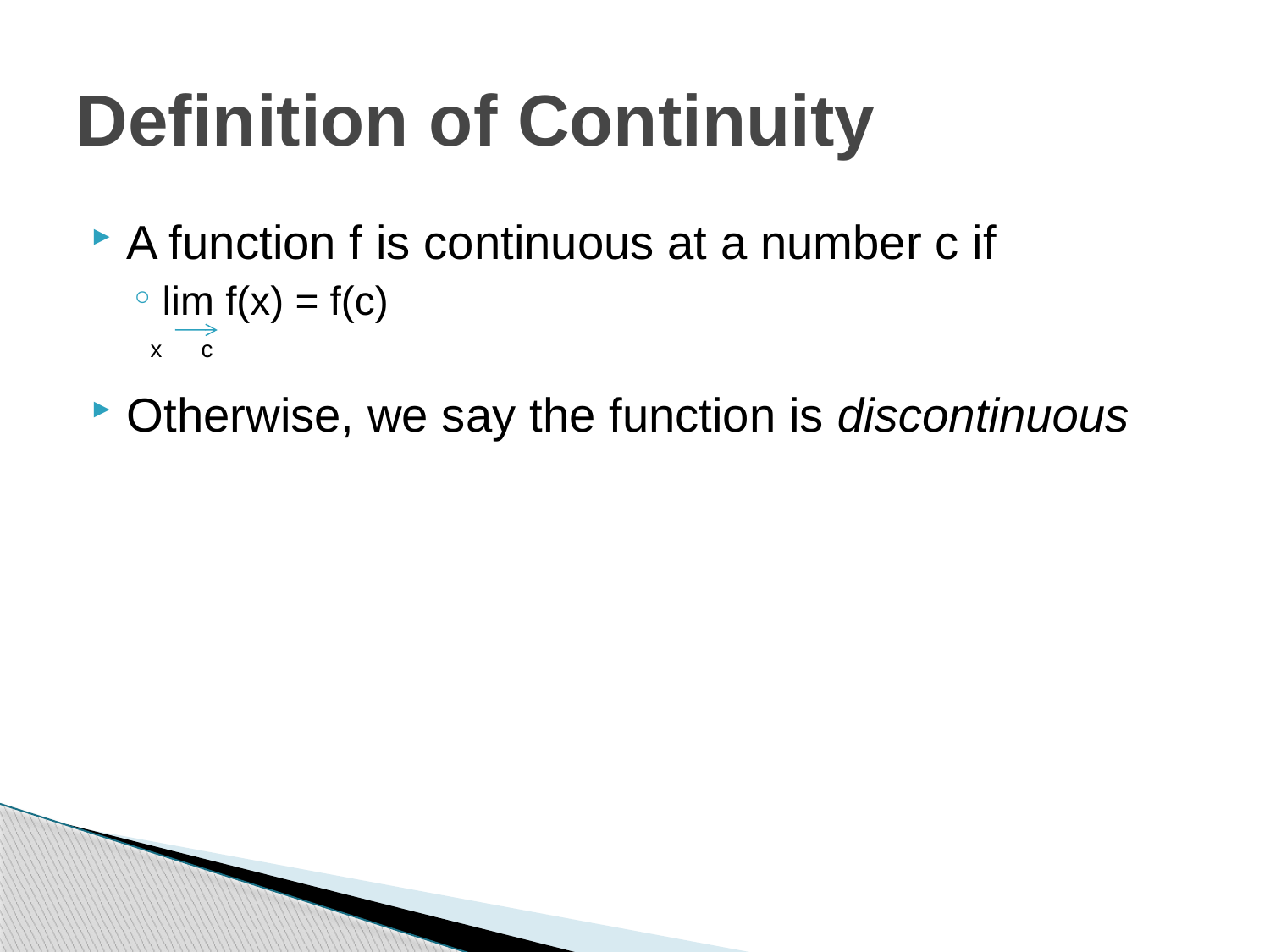

# Definition of Continuity
A function f is continuous at a number c if
lim f(x) = f(c)
   x      c
Otherwise, we say the function is discontinuous